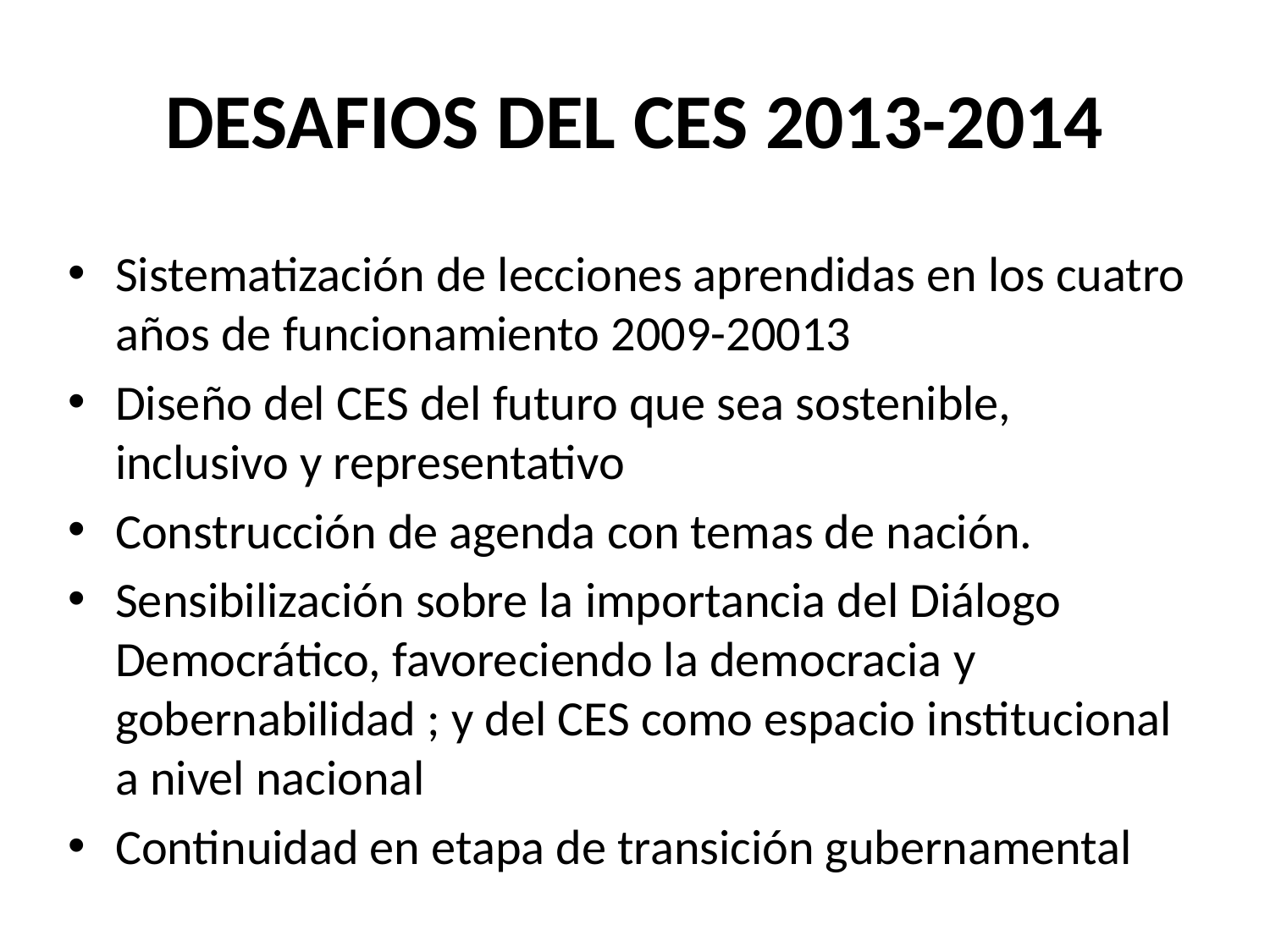

# DESAFIOS DEL CES 2013-2014
Sistematización de lecciones aprendidas en los cuatro años de funcionamiento 2009-20013
Diseño del CES del futuro que sea sostenible, inclusivo y representativo
Construcción de agenda con temas de nación.
Sensibilización sobre la importancia del Diálogo Democrático, favoreciendo la democracia y gobernabilidad ; y del CES como espacio institucional a nivel nacional
Continuidad en etapa de transición gubernamental